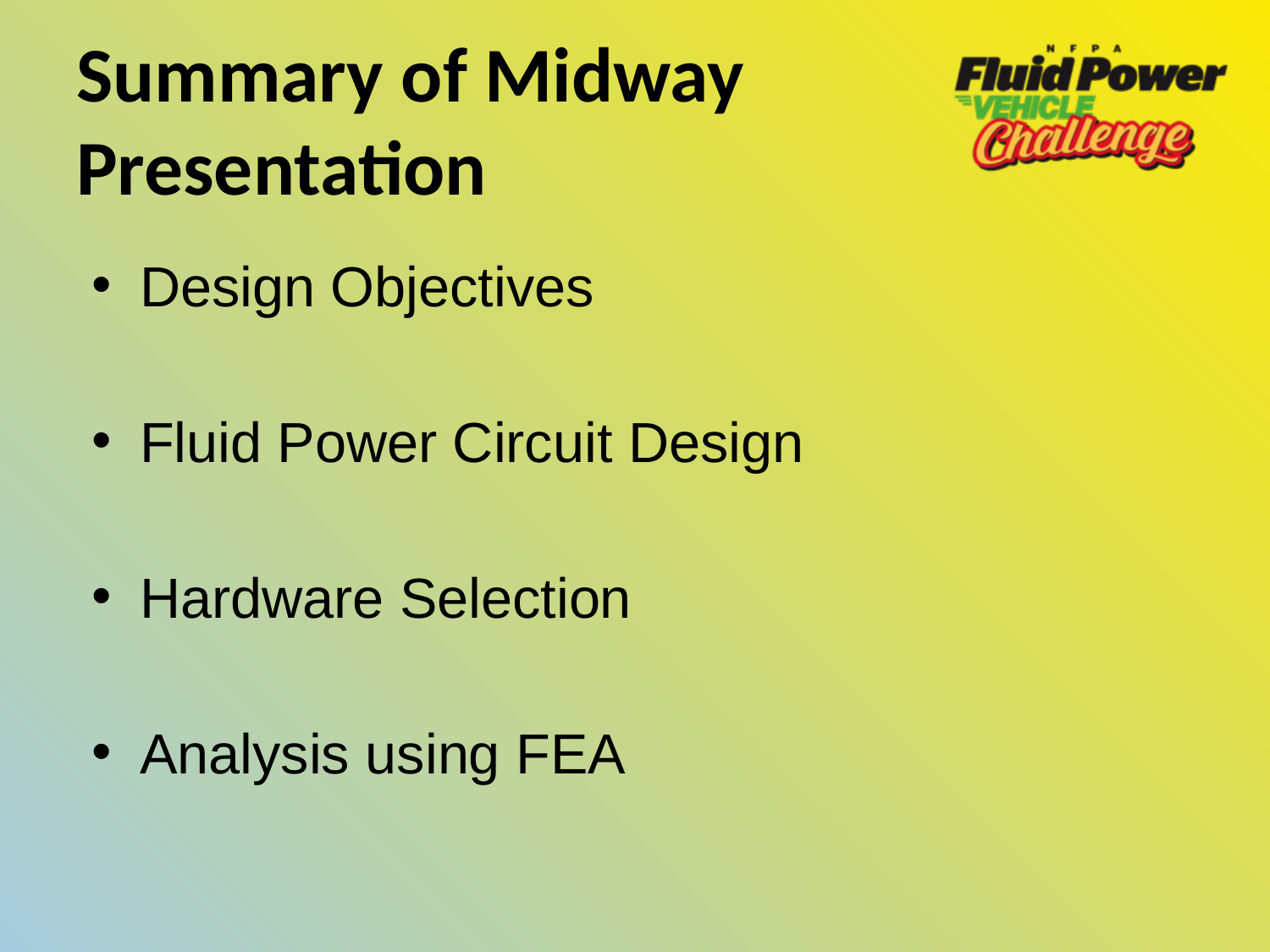

# Summary of Midway Presentation
Design Objectives

Fluid Power Circuit Design

Hardware Selection

Analysis using FEA